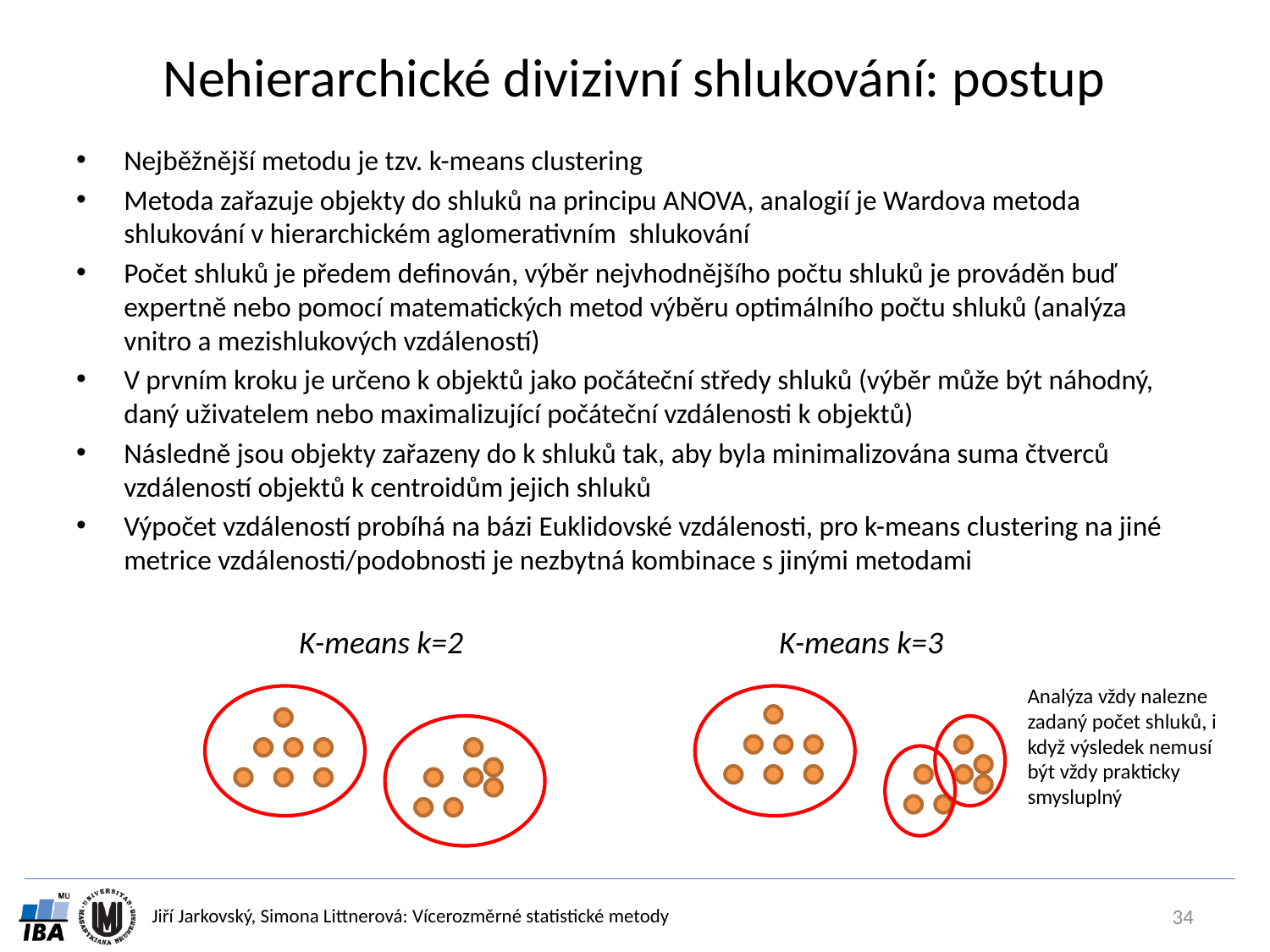

# Nehierarchické divizivní shlukování: postup
Nejběžnější metodu je tzv. k-means clustering
Metoda zařazuje objekty do shluků na principu ANOVA, analogií je Wardova metoda shlukování v hierarchickém aglomerativním  shlukování
Počet shluků je předem definován, výběr nejvhodnějšího počtu shluků je prováděn buď expertně nebo pomocí matematických metod výběru optimálního počtu shluků (analýza vnitro a mezishlukových vzdáleností)
V prvním kroku je určeno k objektů jako počáteční středy shluků (výběr může být náhodný, daný uživatelem nebo maximalizující počáteční vzdálenosti k objektů)
Následně jsou objekty zařazeny do k shluků tak, aby byla minimalizována suma čtverců vzdáleností objektů k centroidům jejich shluků
Výpočet vzdáleností probíhá na bázi Euklidovské vzdálenosti, pro k-means clustering na jiné metrice vzdálenosti/podobnosti je nezbytná kombinace s jinými metodami
K-means k=2
K-means k=3
Analýza vždy nalezne zadaný počet shluků, i když výsledek nemusí být vždy prakticky smysluplný

34